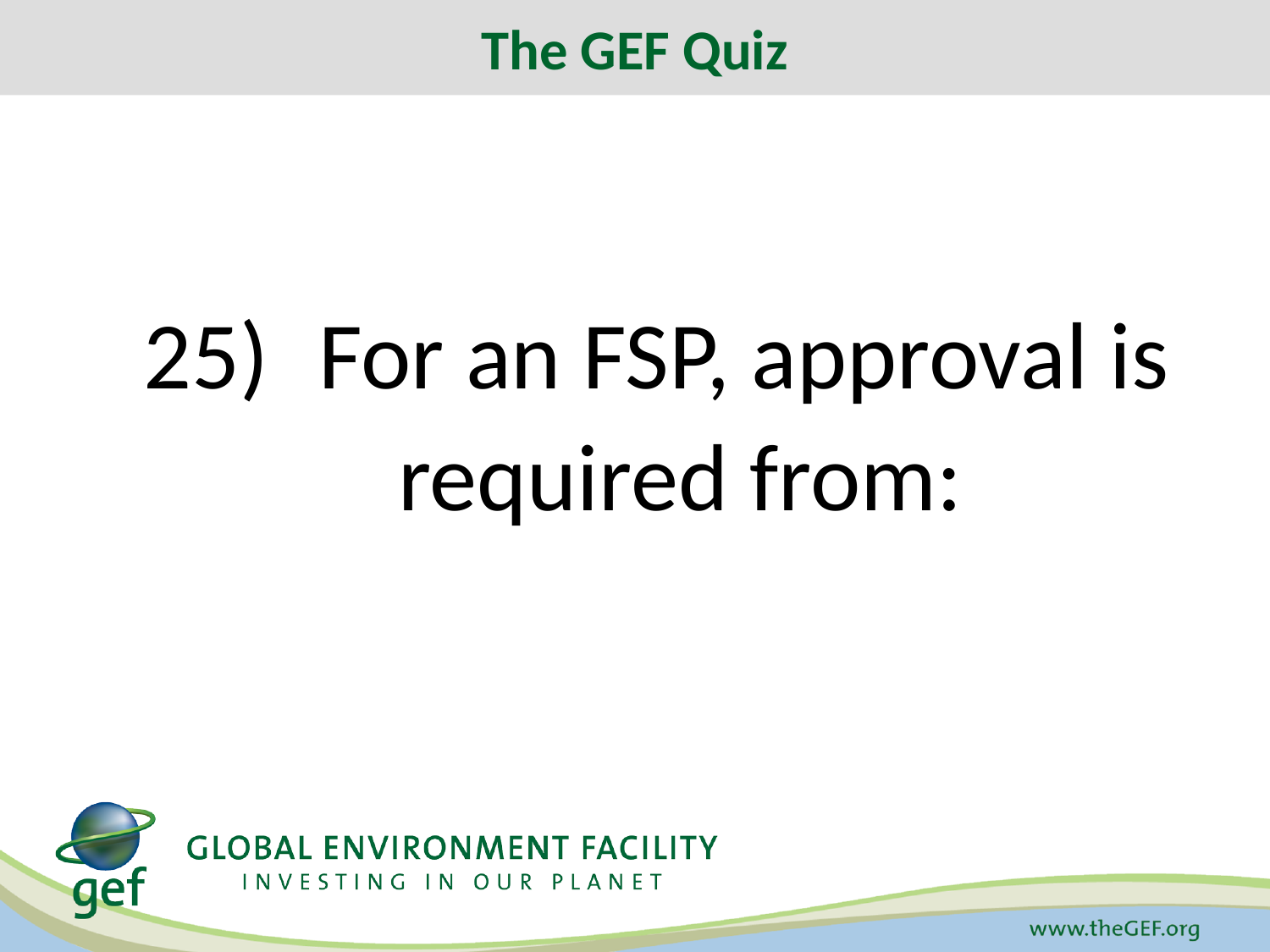

The GEF Quiz
# 25)	For an FSP, approval is required from: